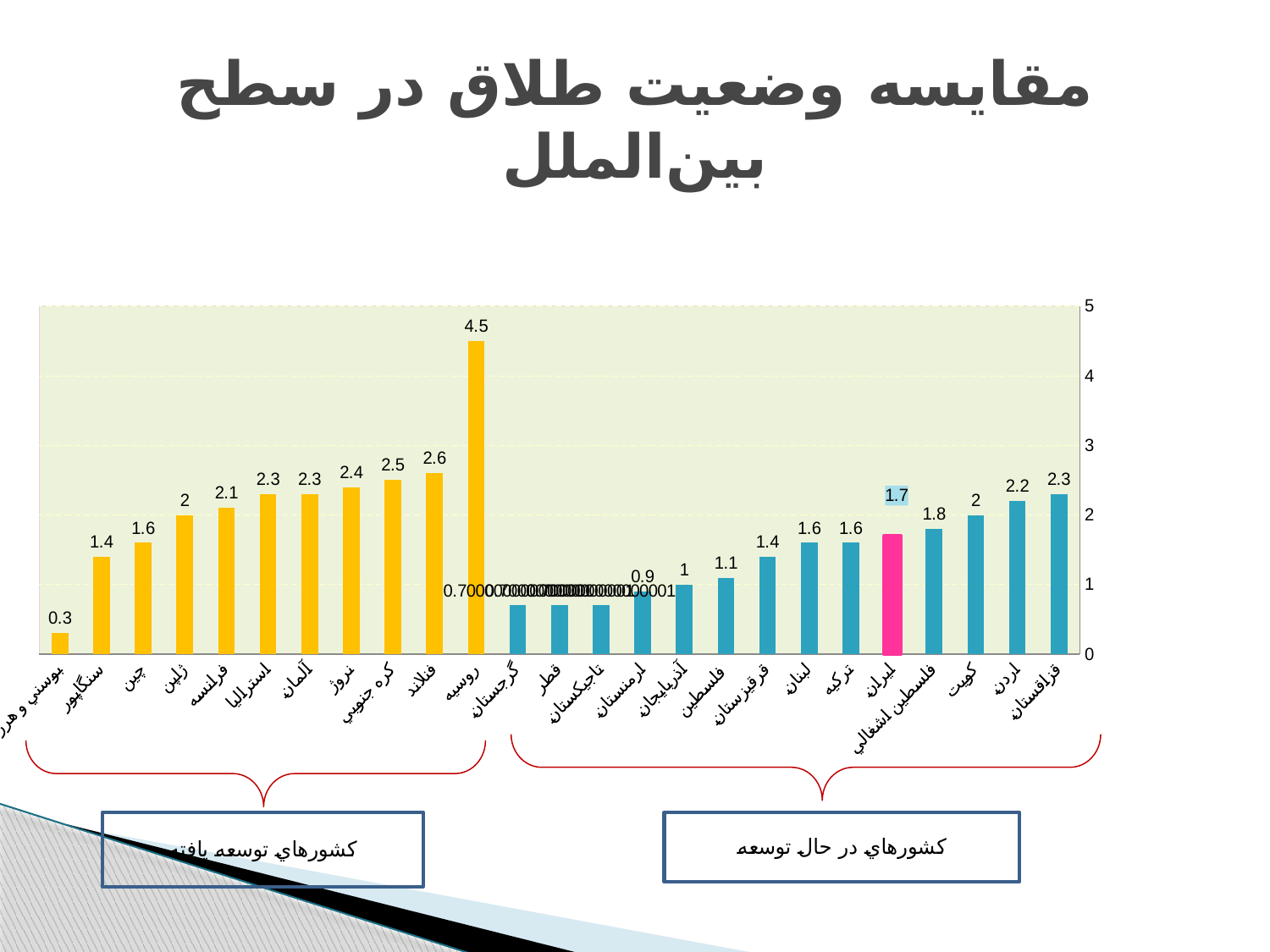

# مقایسه وضعیت طلاق در سطح بین‌الملل

### Chart

| Category |  |
|---|---|
| قزاقستان | 2.3 |
| اردن | 2.2 |
| کويت | 2.0 |
| فلسطين اشغالي | 1.8 |
| ايران | 1.7 |
| ترکيه | 1.6 |
| لبنان | 1.6 |
| قرقيزستان | 1.4 |
| فلسطين  | 1.1 |
| آذربايجان | 1.0 |
| ارمنستان | 0.9 |
| تاجيکستان | 0.7000000000000006 |
| قطر | 0.7000000000000006 |
| گرجستان | 0.7000000000000006 |
| روسيه | 4.5 |
| فنلاند | 2.6 |
| کره جنوبي | 2.5 |
| نروژ | 2.4 |
| آلمان | 2.3 |
| استراليا | 2.3 |
| فرانسه | 2.1 |
| ژاپن | 2.0 |
| چين | 1.6 |
| سنگاپور | 1.4 |
| بوسني و هرزگوين | 0.3000000000000003 |